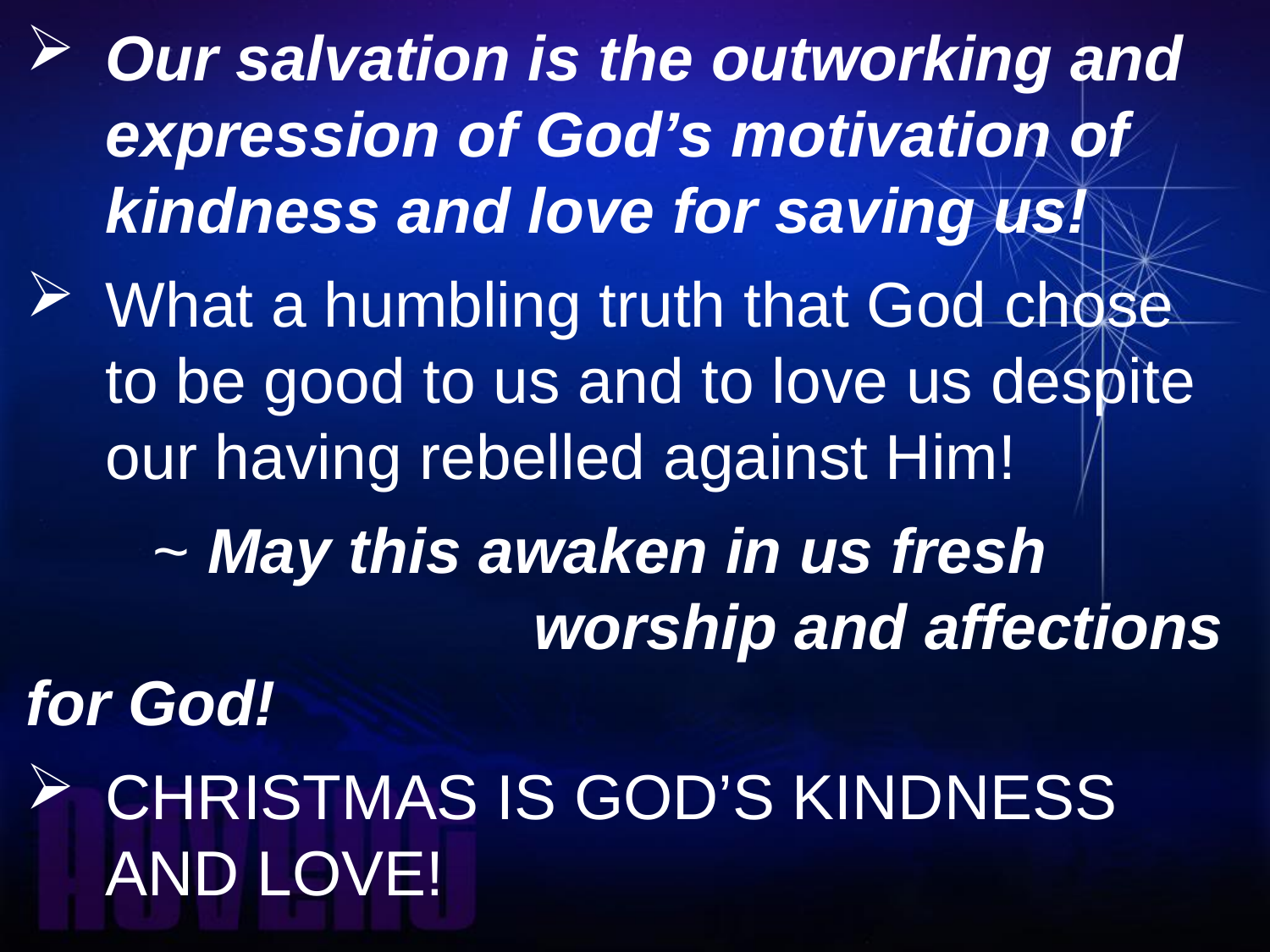

Our salvation is the outworking and expression of God’s motivation of kindness and love for saving us!
What a humbling truth that God chose to be good to us and to love us despite our having rebelled against Him!
	~ May this awaken in us fresh 					worship and affections for God!
CHRISTMAS IS GOD’S KINDNESS AND LOVE!